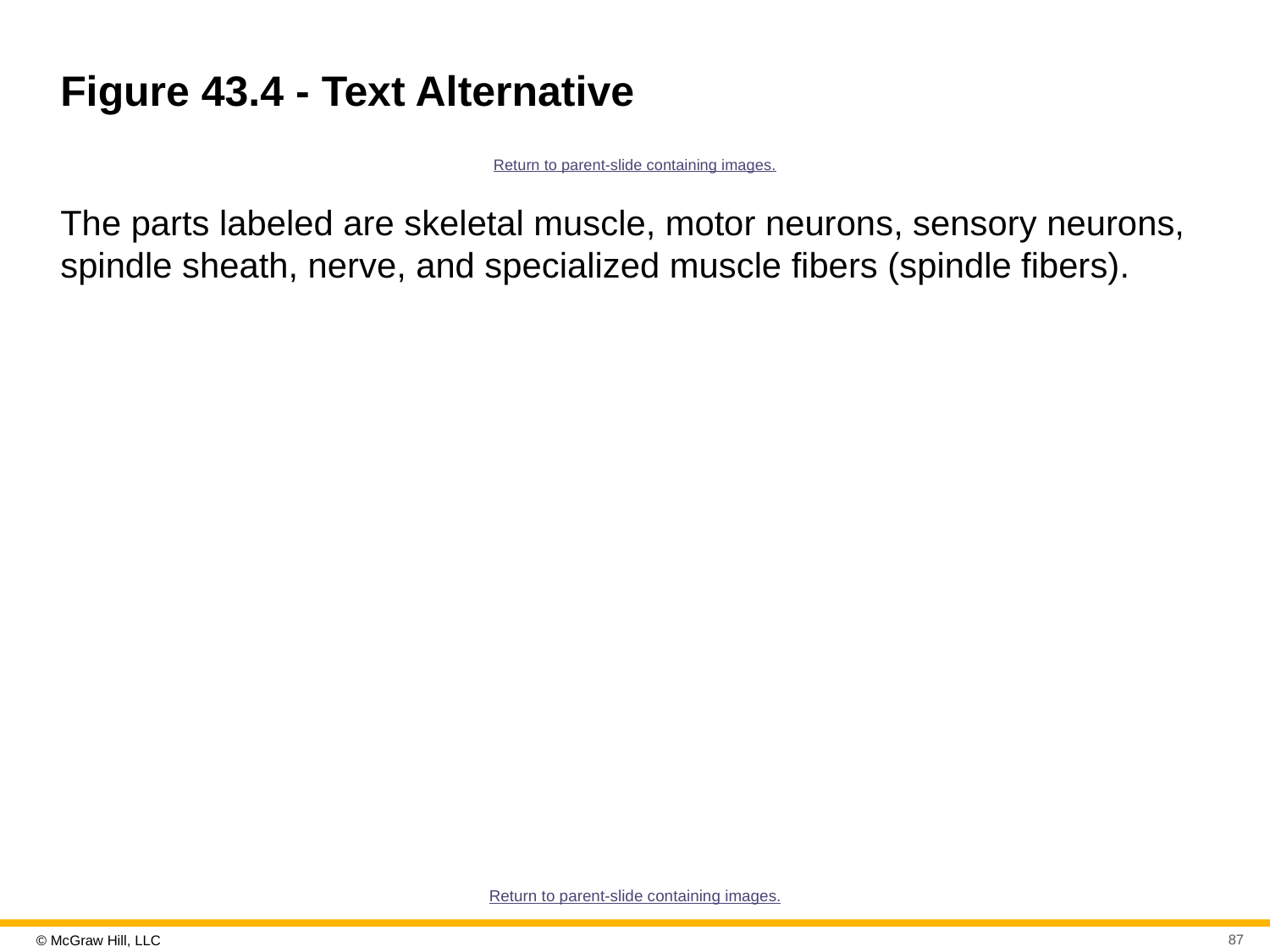

# Figure 43.4 - Text Alternative
Return to parent-slide containing images.
The parts labeled are skeletal muscle, motor neurons, sensory neurons, spindle sheath, nerve, and specialized muscle fibers (spindle fibers).
Return to parent-slide containing images.
87